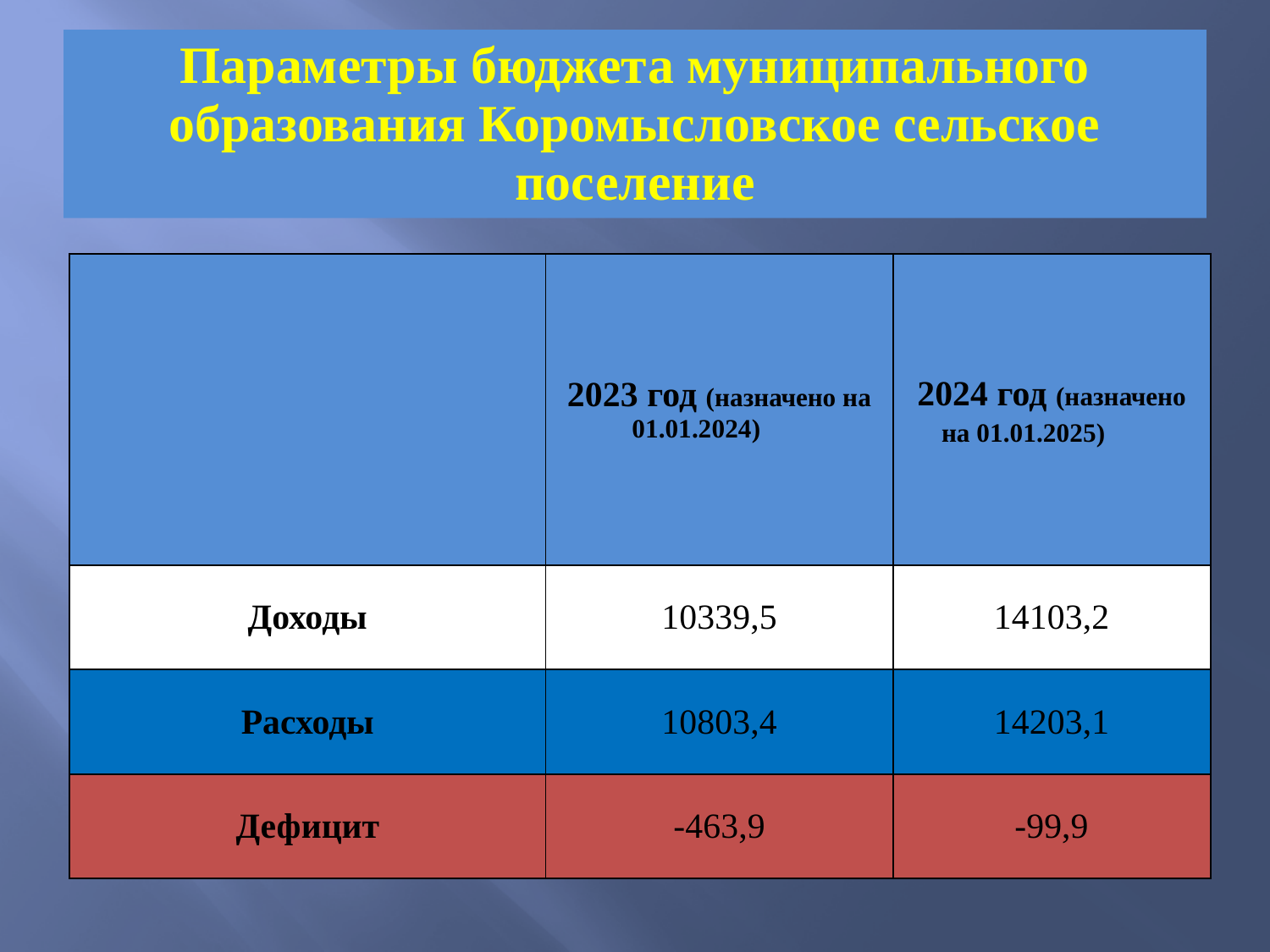

# Параметры бюджета муниципального образования Коромысловское сельское поселение
|  | 2023 год (назначено на 01.01.2024) | 2024 год (назначено на 01.01.2025) |
| --- | --- | --- |
| Доходы | 10339,5 | 14103,2 |
| Расходы | 10803,4 | 14203,1 |
| Дефицит | -463,9 | -99,9 |